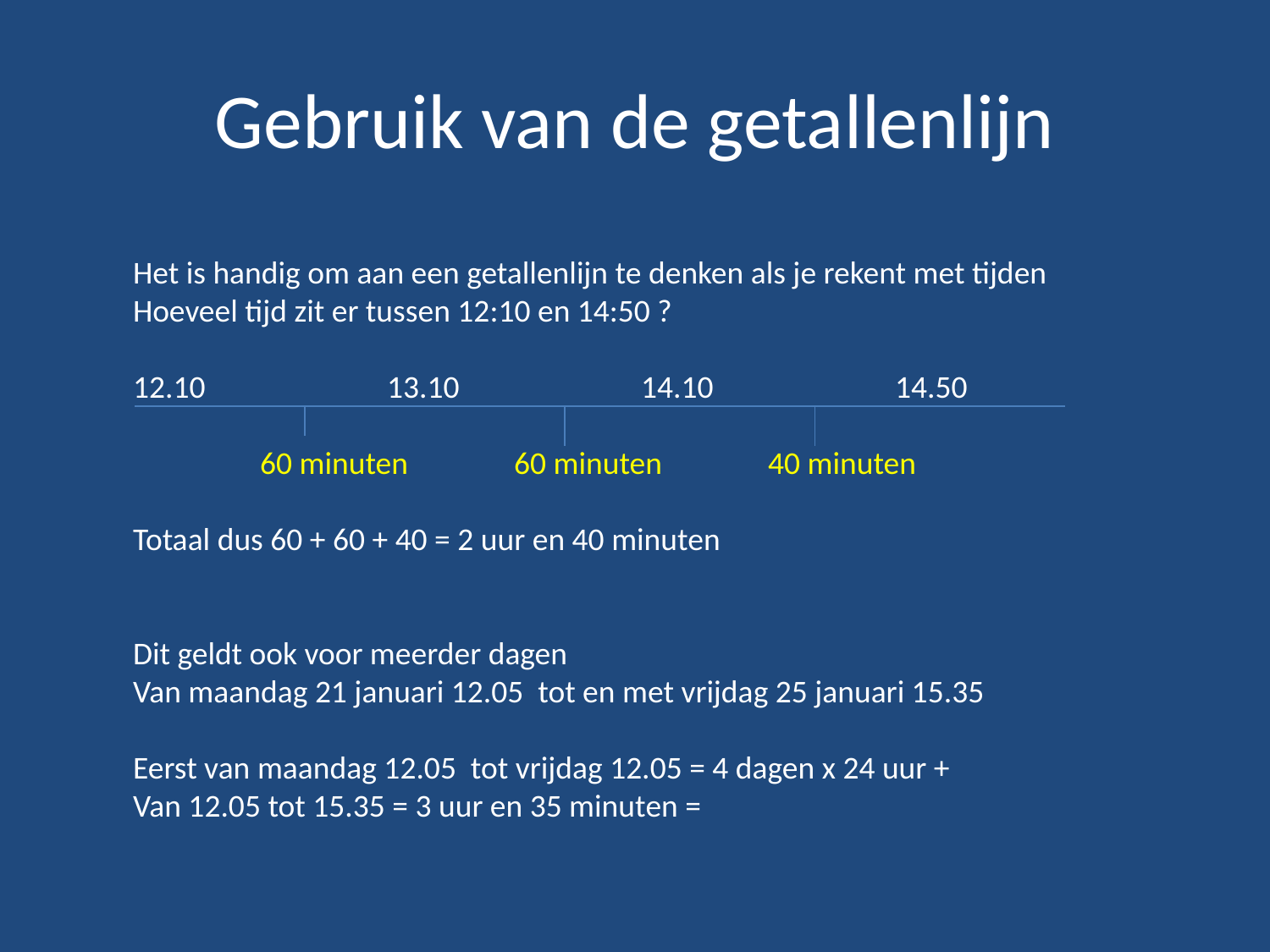

# Gebruik van de getallenlijn
Het is handig om aan een getallenlijn te denken als je rekent met tijden
Hoeveel tijd zit er tussen 12:10 en 14:50 ?

12.10		13.10		14.10		14.50

	60 minuten 	60 minuten 	40 minuten

Totaal dus 60 + 60 + 40 = 2 uur en 40 minuten

Dit geldt ook voor meerder dagen
Van maandag 21 januari 12.05  tot en met vrijdag 25 januari 15.35

Eerst van maandag 12.05  tot vrijdag 12.05 = 4 dagen x 24 uur +
Van 12.05 tot 15.35 = 3 uur en 35 minuten =